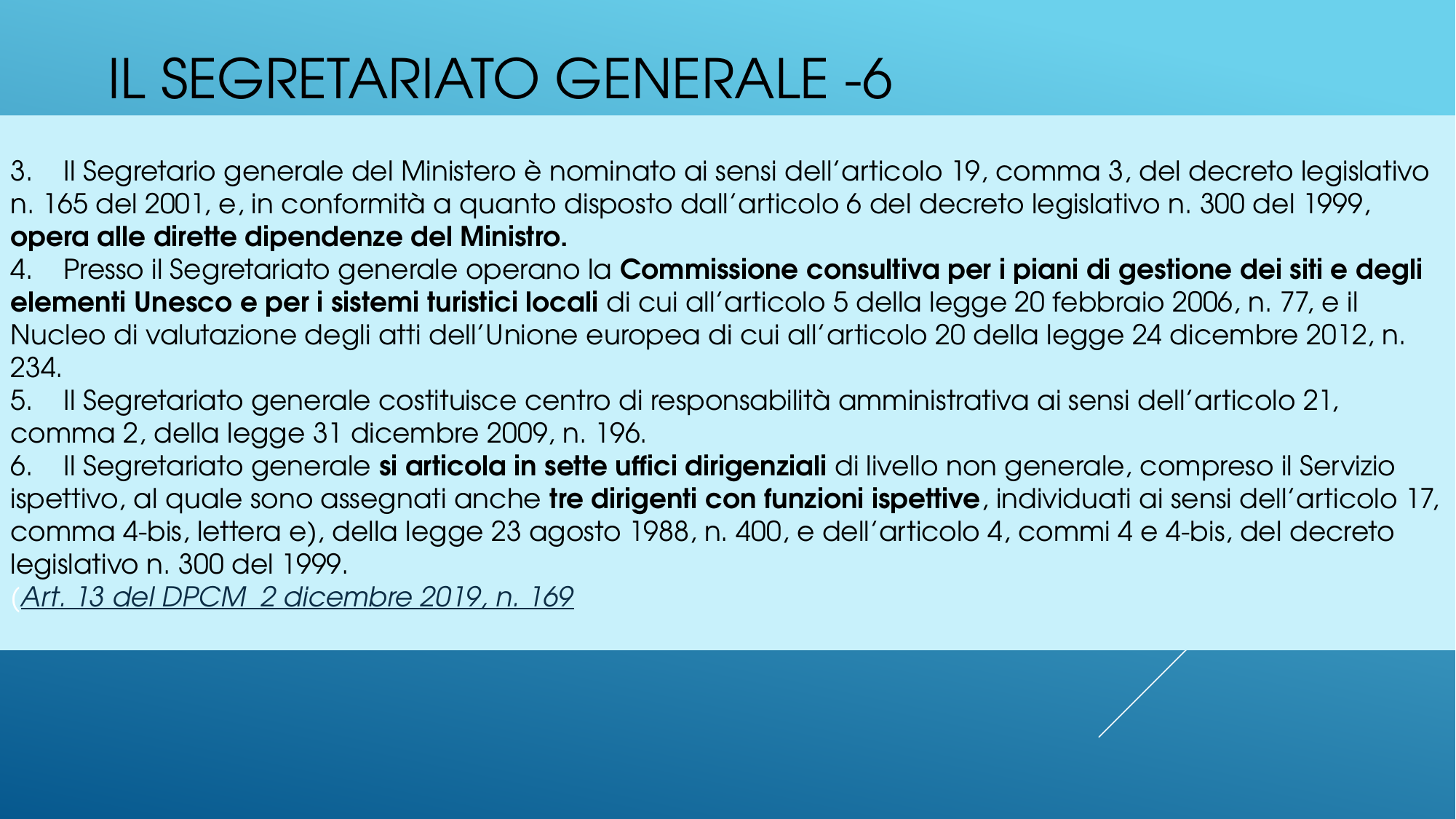

# IL SEGRETARIATO GENERALE -6
3.    Il Segretario generale del Ministero è nominato ai sensi dell’articolo 19, comma 3, del decreto legislativo
n. 165 del 2001, e, in conformità a quanto disposto dall’articolo 6 del decreto legislativo n. 300 del 1999, opera alle dirette dipendenze del Ministro.
4.    Presso il Segretariato generale operano la Commissione consultiva per i piani di gestione dei siti e degli elementi Unesco e per i sistemi turistici locali di cui all’articolo 5 della legge 20 febbraio 2006, n. 77, e il Nucleo di valutazione degli atti dell’Unione europea di cui all’articolo 20 della legge 24 dicembre 2012, n. 234.
5.    Il Segretariato generale costituisce centro di responsabilità amministrativa ai sensi dell’articolo 21, comma 2, della legge 31 dicembre 2009, n. 196.
6.    Il Segretariato generale si articola in sette uffici dirigenziali di livello non generale, compreso il Servizio ispettivo, al quale sono assegnati anche tre dirigenti con funzioni ispettive, individuati ai sensi dell’articolo 17, comma 4-bis, lettera e), della legge 23 agosto 1988, n. 400, e dell’articolo 4, commi 4 e 4-bis, del decreto legislativo n. 300 del 1999.
(Art. 13 del DPCM  2 dicembre 2019, n. 169